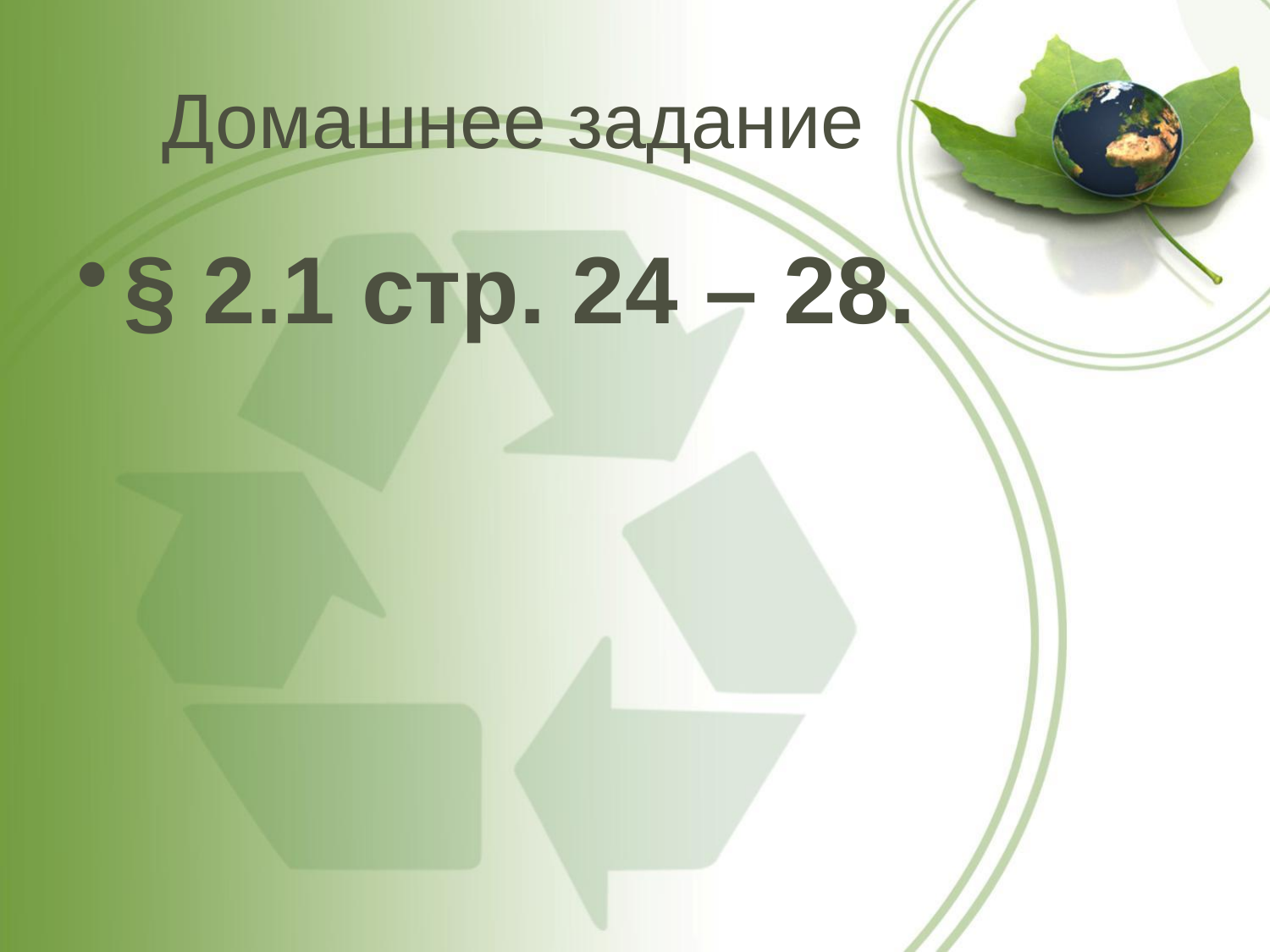

# Домашнее задание
§ 2.1 стр. 24 – 28.